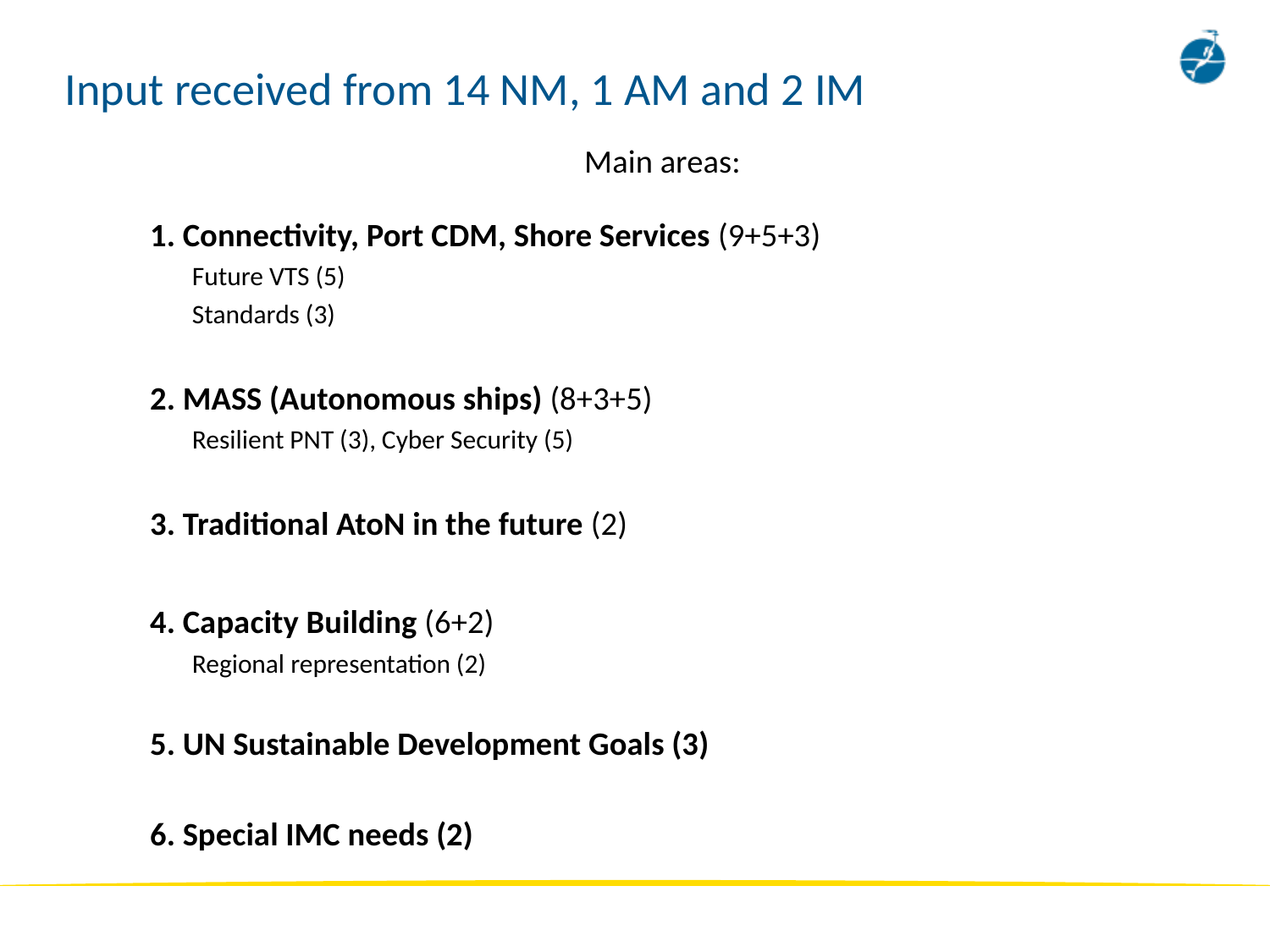

# Input received from 14 NM, 1 AM and 2 IM
Main areas:
1. Connectivity, Port CDM, Shore Services (9+5+3)
Future VTS (5)
Standards (3)

2. MASS (Autonomous ships) (8+3+5)
Resilient PNT (3), Cyber Security (5)

3. Traditional AtoN in the future (2)

4. Capacity Building (6+2)
Regional representation (2)

5. UN Sustainable Development Goals (3)

6. Special IMC needs (2)